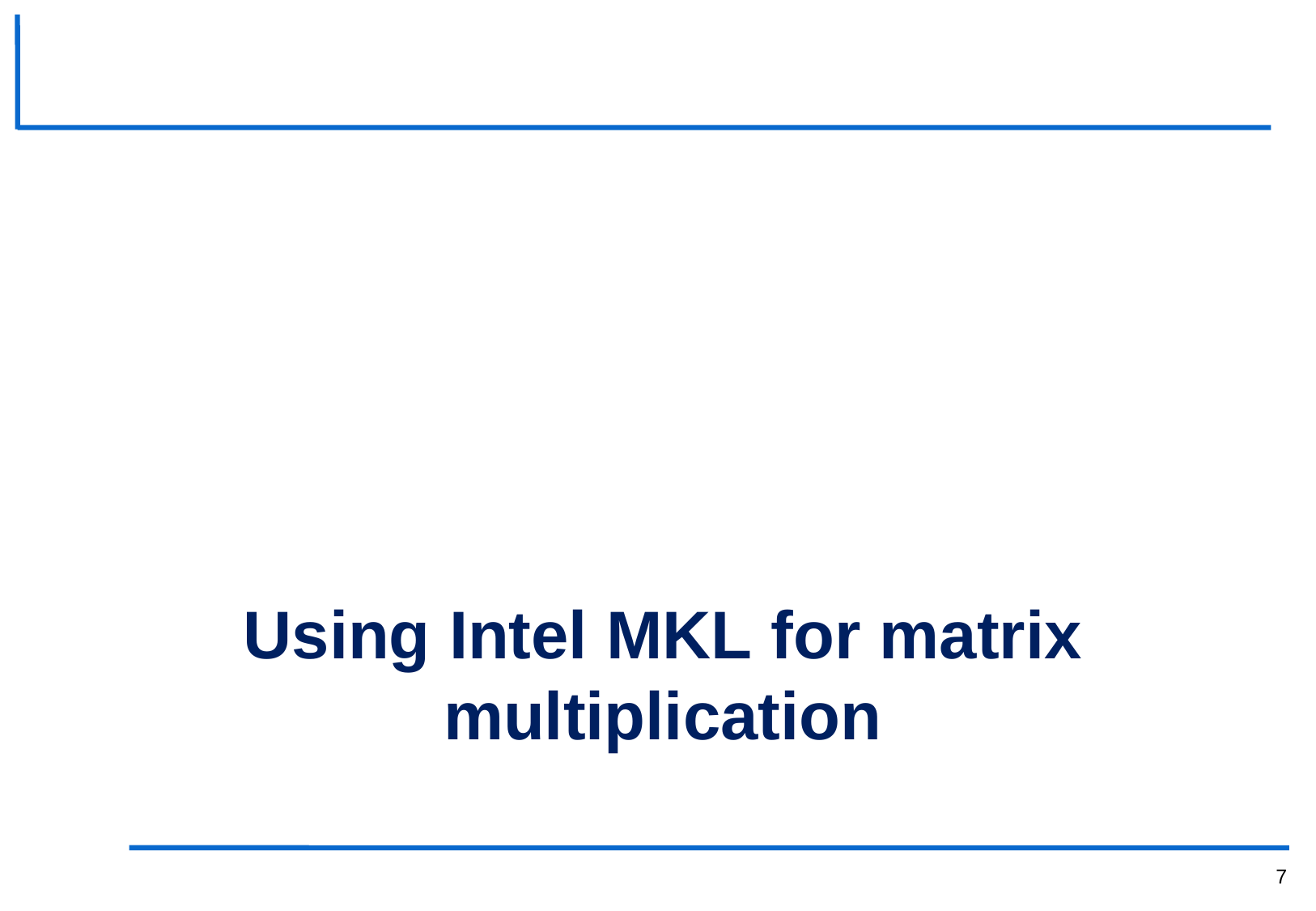

# Using Intel MKL for matrix multiplication